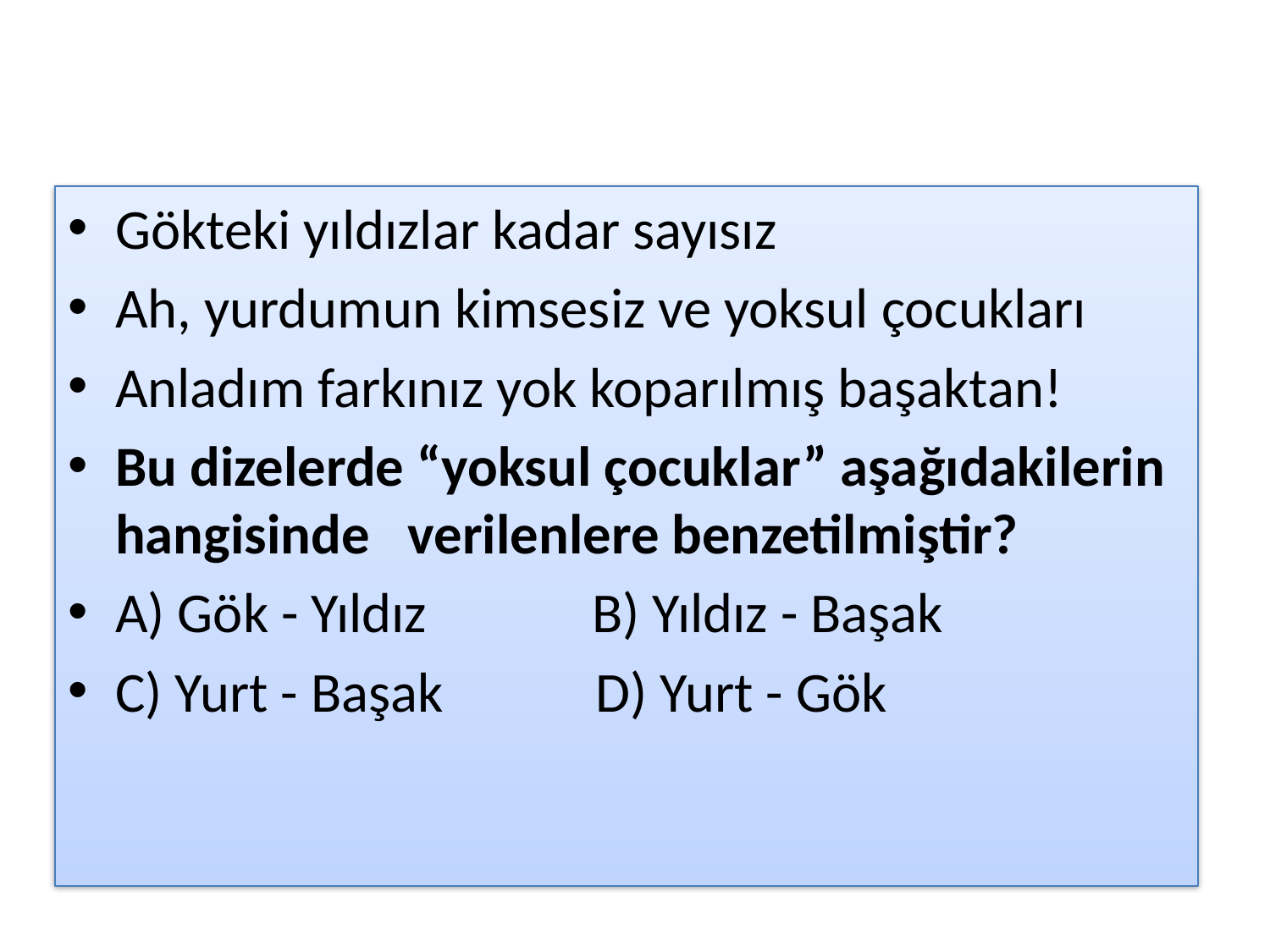

#
Gökteki yıldızlar kadar sayısız
Ah, yurdumun kimsesiz ve yoksul çocukları
Anladım farkınız yok koparılmış başaktan!
Bu dizelerde “yoksul çocuklar” aşağıdakilerin hangisinde   verilenlere benzetilmiştir?
A) Gök - Yıldız             B) Yıldız - Başak
C) Yurt - Başak            D) Yurt - Gök